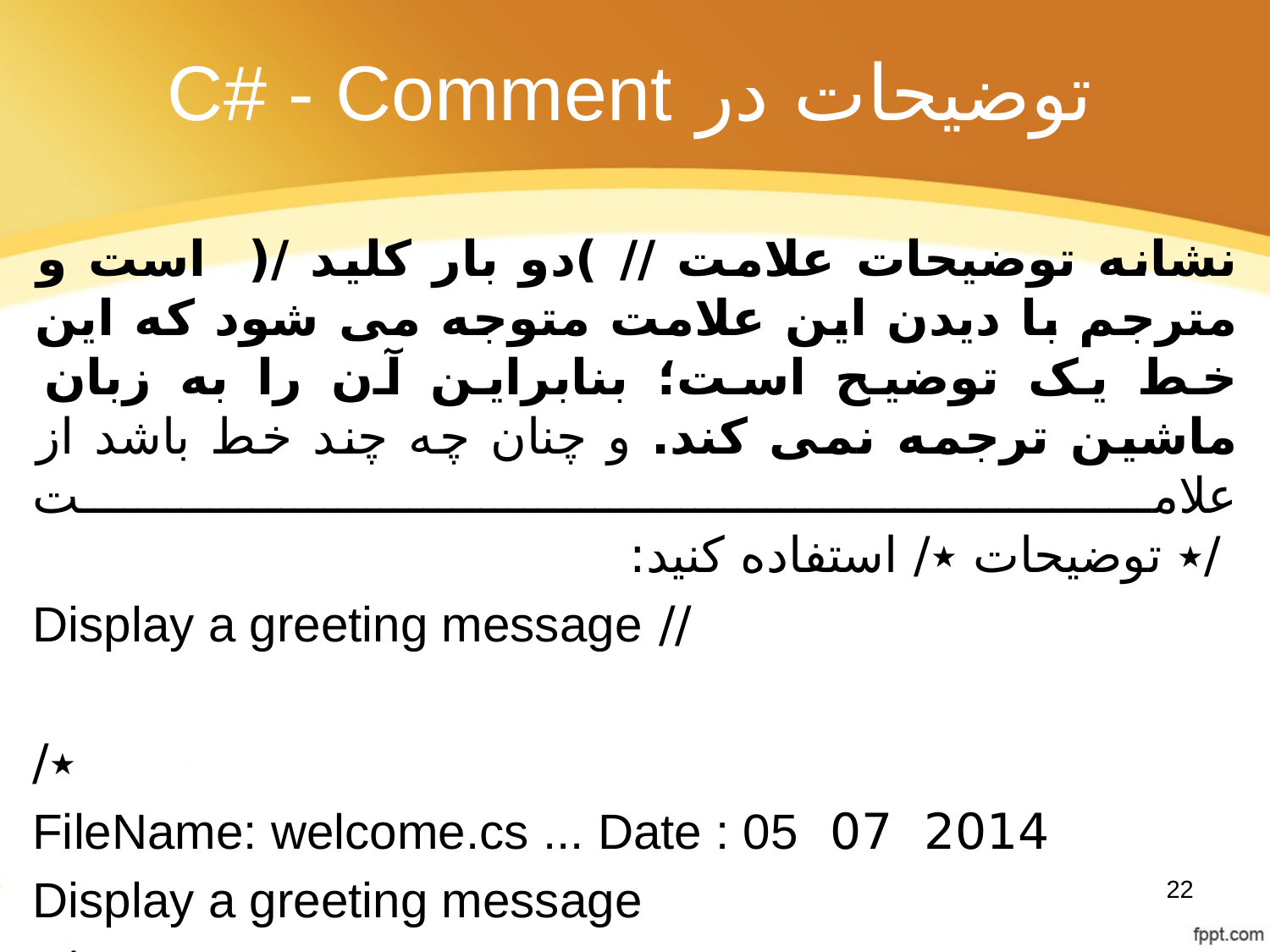

# توضیحات در C# - Comment
نشانه توضیحات علامت // )دو بار کلید /(  است و مترجم با دیدن این علامت متوجه می شود که این خط یک توضیح است؛ بنابراین آن را به زبان ماشین ترجمه نمی کند. و چنان چه چند خط باشد از علامت
 /٭ توضیحات ٭/ استفاده کنید:
// Display a greeting message

٭/
2014  07  FileName: welcome.cs ... Date : 05
Display a greeting message
/٭
22